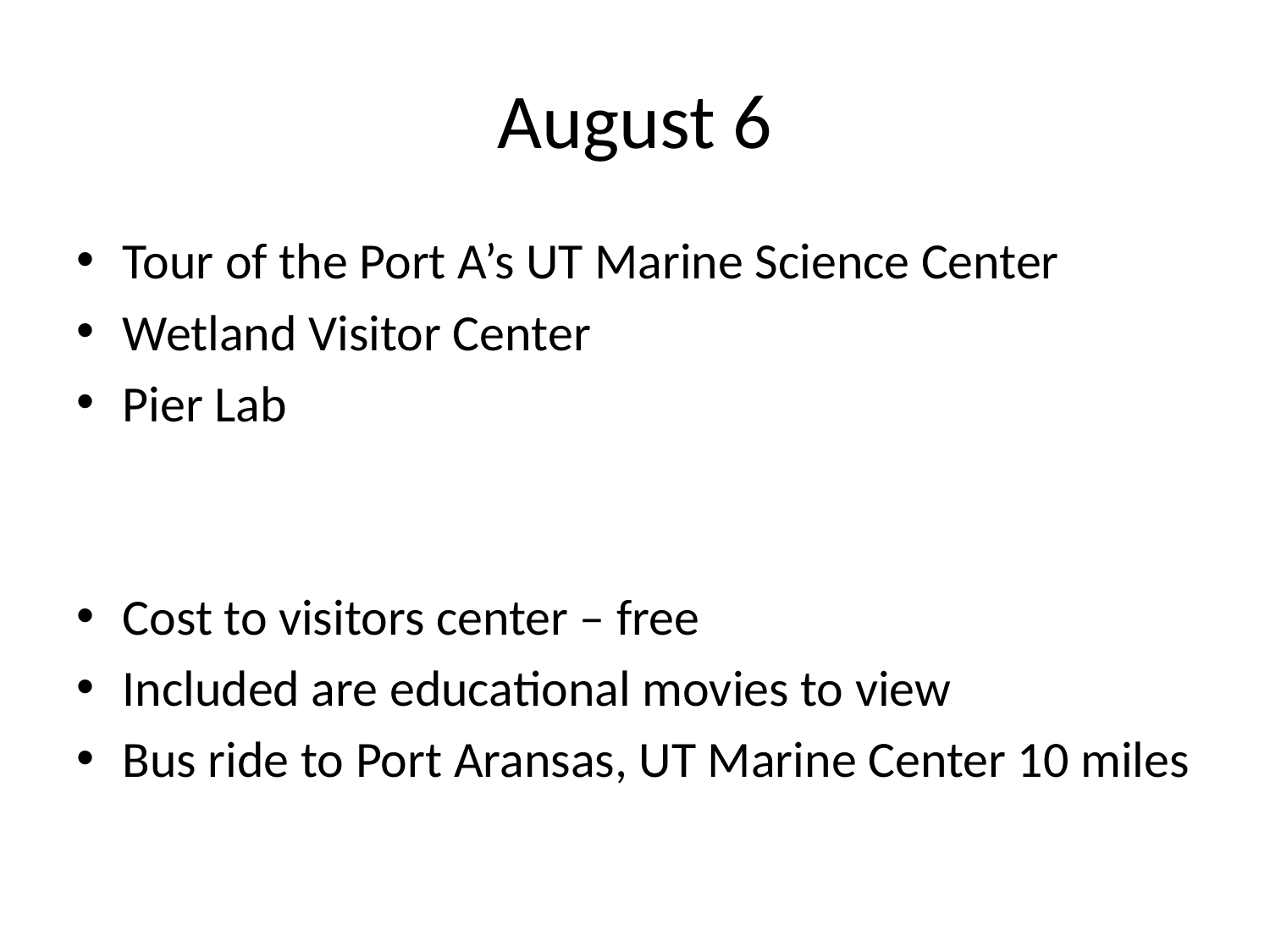

# August 6
Tour of the Port A’s UT Marine Science Center
Wetland Visitor Center
Pier Lab

Cost to visitors center – free
Included are educational movies to view
Bus ride to Port Aransas, UT Marine Center 10 miles